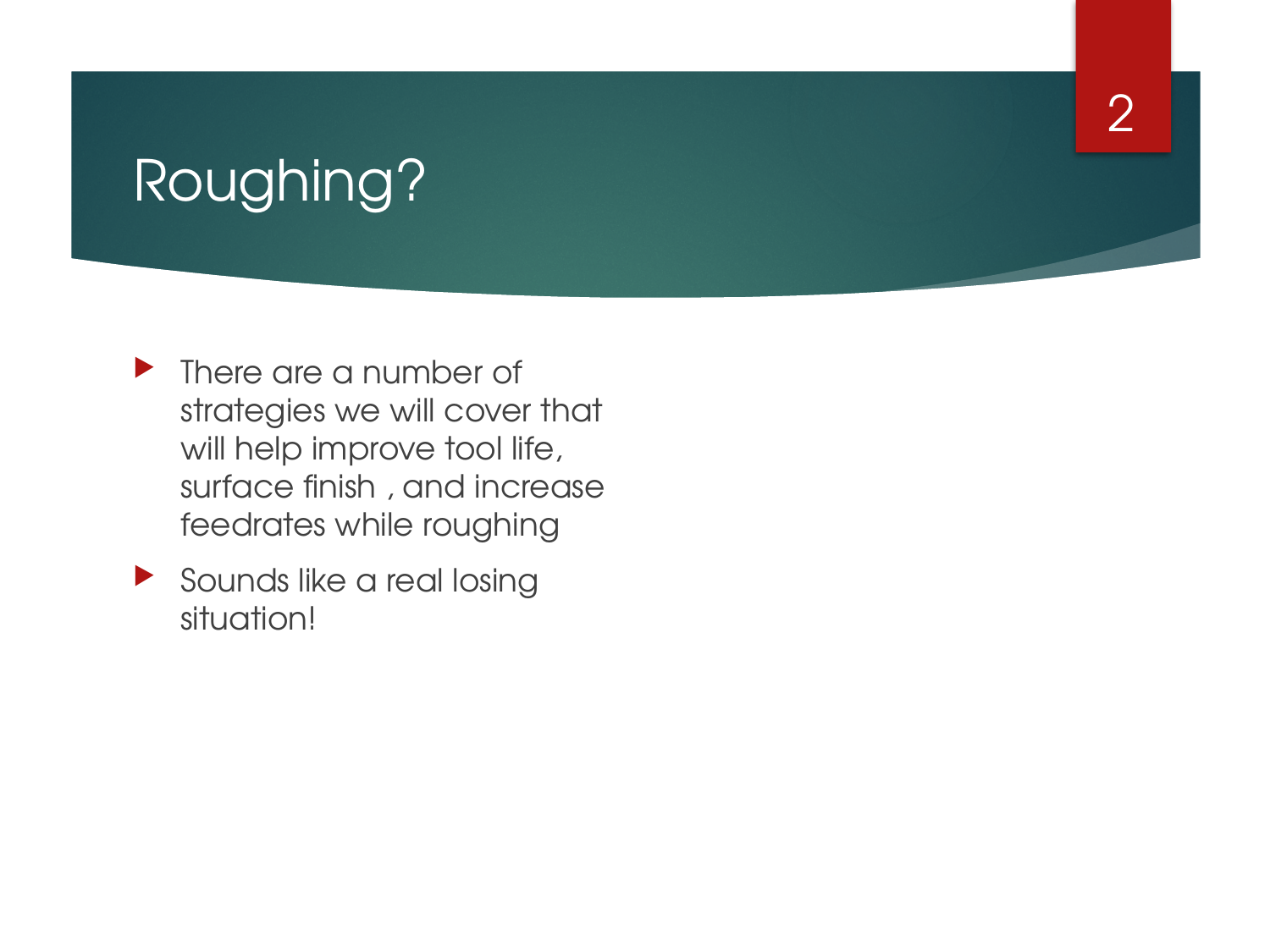

2
# Roughing?
There are a number of strategies we will cover that will help improve tool life, surface finish , and increase feedrates while roughing
Sounds like a real losing situation!